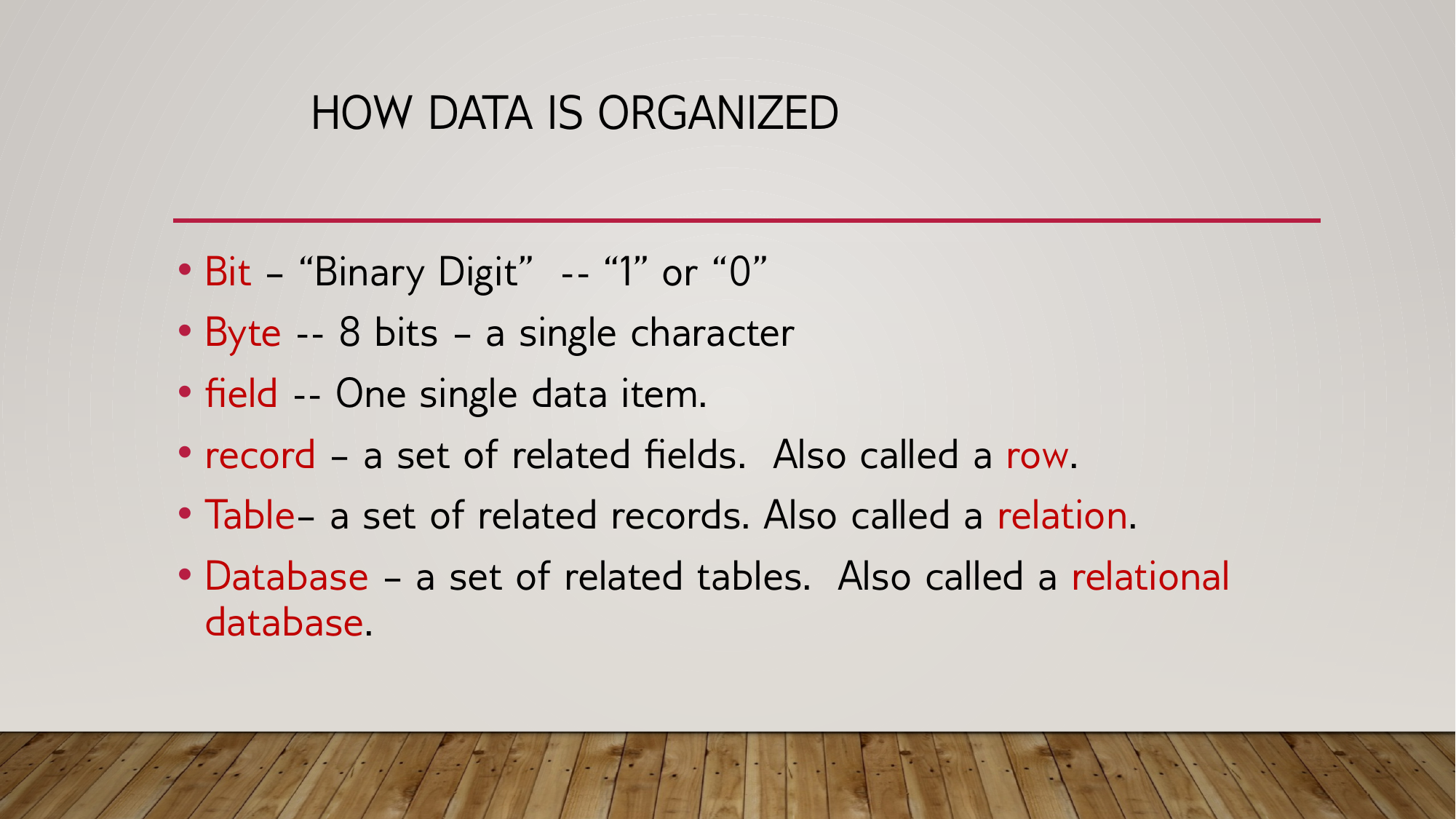

# How data is organized
Bit – “Binary Digit”  -- “1” or “0”
Byte -- 8 bits – a single character
field -- One single data item.
record – a set of related fields.  Also called a row.
Table– a set of related records. Also called a relation.
Database – a set of related tables.  Also called a relational database.